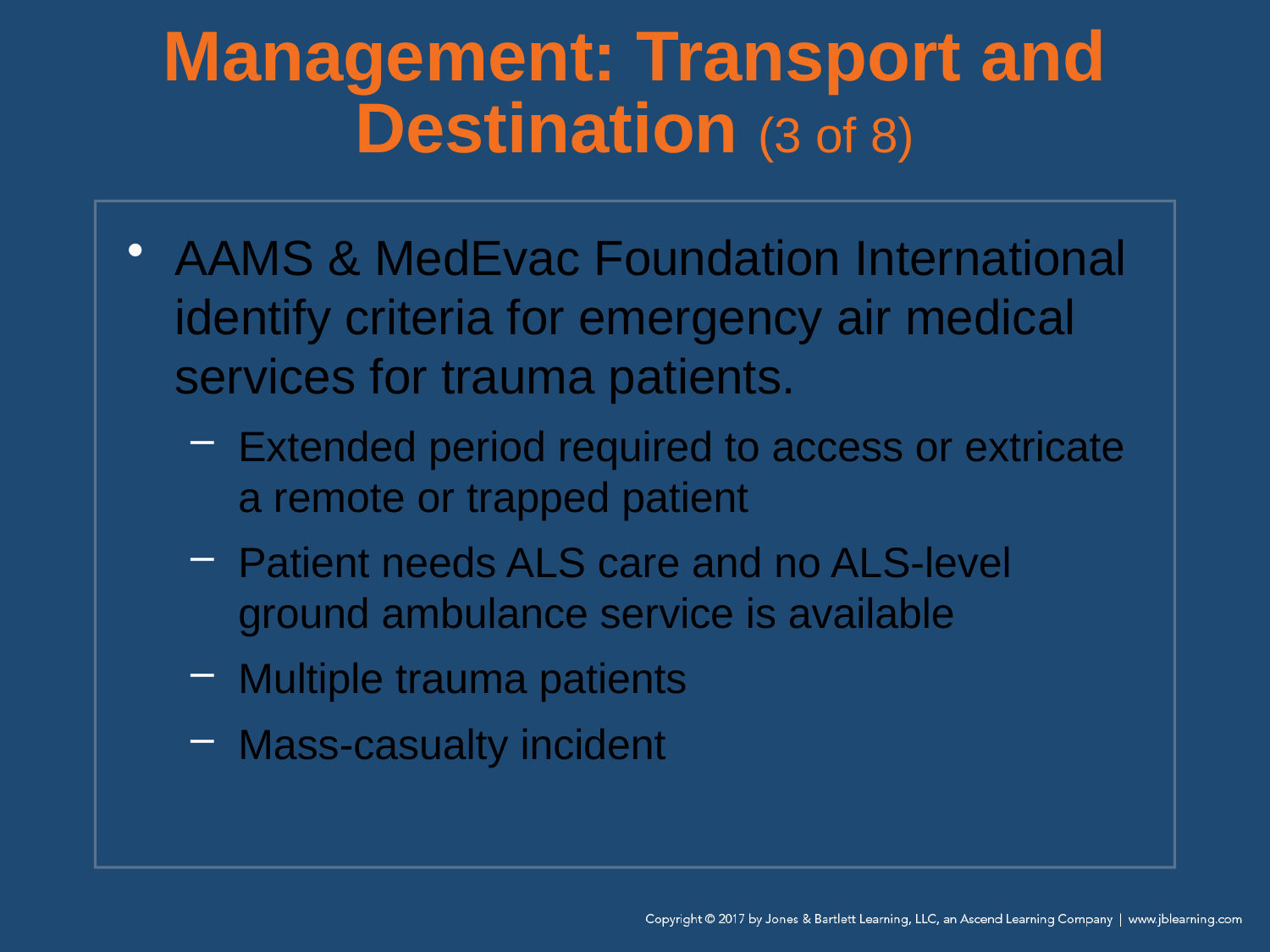

# Management: Transport and Destination (3 of 8)
AAMS & MedEvac Foundation International identify criteria for emergency air medical services for trauma patients.
Extended period required to access or extricate a remote or trapped patient
Patient needs ALS care and no ALS-level ground ambulance service is available
Multiple trauma patients
Mass-casualty incident